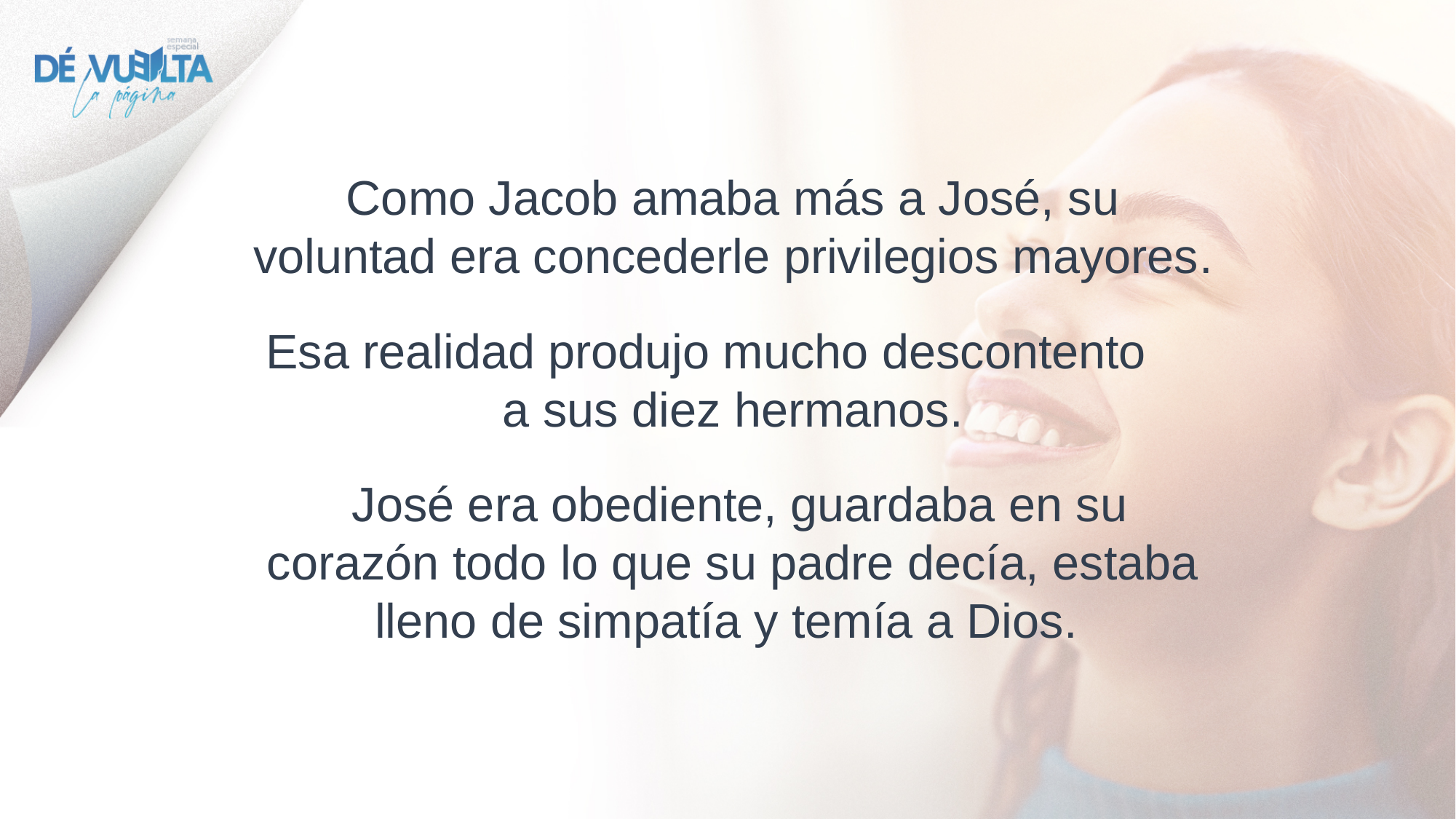

Como Jacob amaba más a José, su voluntad era concederle privilegios mayores.
Esa realidad produjo mucho descontento     a sus diez hermanos.
 José era obediente, guardaba en su corazón todo lo que su padre decía, estaba lleno de simpatía y temía a Dios.